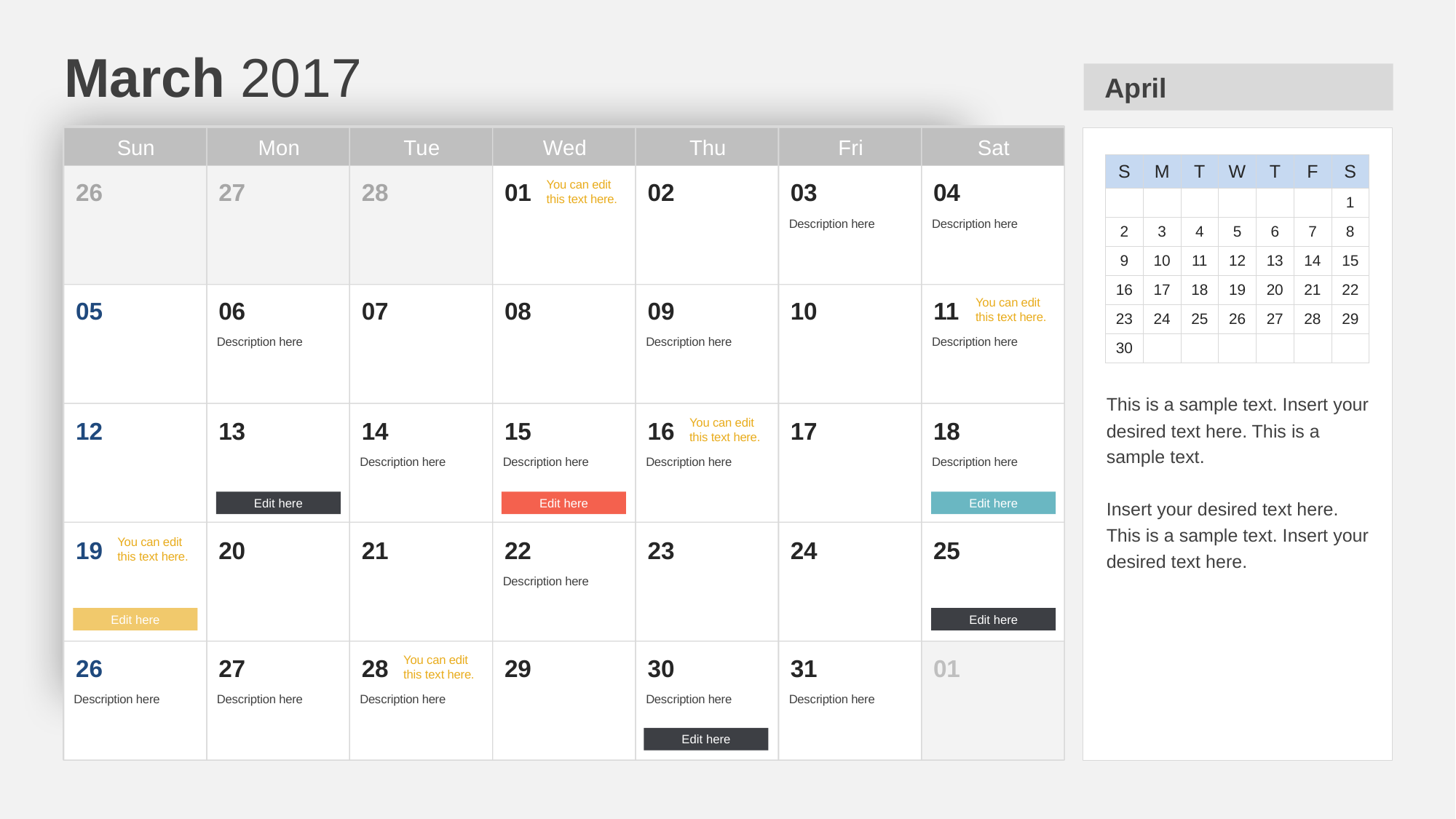

# March 2017
April

Sun
Mon
Tue
Wed
Thu
Fri
Sat
| S | M | T | W | T | F | S |
| --- | --- | --- | --- | --- | --- | --- |
|  |  |  |  |  |  | 1 |
| 2 | 3 | 4 | 5 | 6 | 7 | 8 |
| 9 | 10 | 11 | 12 | 13 | 14 | 15 |
| 16 | 17 | 18 | 19 | 20 | 21 | 22 |
| 23 | 24 | 25 | 26 | 27 | 28 | 29 |
| 30 |  |  |  |  |  |  |
26

27

28

01

You can edit this text here.

02

03

Description here
04

Description here

05

06

Description here

07

08

09

Description here

10

11
You can edit this text here.
Description here
This is a sample text. Insert your desired text here. This is a sample text.

Insert your desired text here. This is a sample text. Insert your desired text here.

12

13

14

Description here

15

Description here

16
You can edit this text here.
Description here

17

18

Description here
Edit here
Edit here
Edit here

19
You can edit this text here.

20

21

22

Description here

23

24

25

Edit here
Edit here

26

Description here

27

Description here

28
You can edit this text here.
Description here

29

30

Description here

31

Description here

01

Edit here